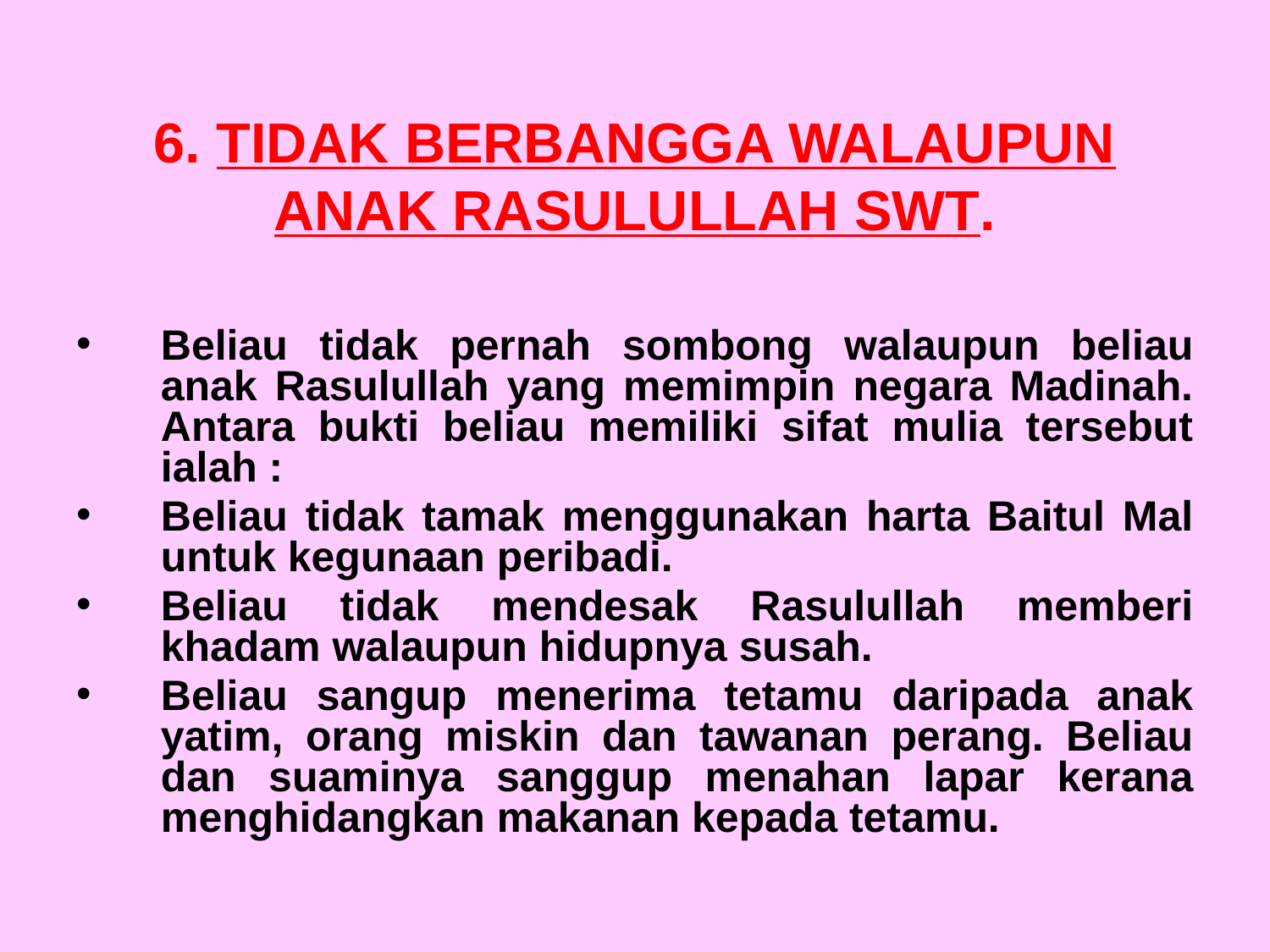

6. TIDAK BERBANGGA WALAUPUN ANAK RASULULLAH SWT.

Beliau tidak pernah sombong walaupun beliau anak Rasulullah yang memimpin negara Madinah. Antara bukti beliau memiliki sifat mulia tersebut ialah :
Beliau tidak tamak menggunakan harta Baitul Mal untuk kegunaan peribadi.
Beliau tidak mendesak Rasulullah memberi khadam walaupun hidupnya susah.
Beliau sangup menerima tetamu daripada anak yatim, orang miskin dan tawanan perang. Beliau dan suaminya sanggup menahan lapar kerana menghidangkan makanan kepada tetamu.